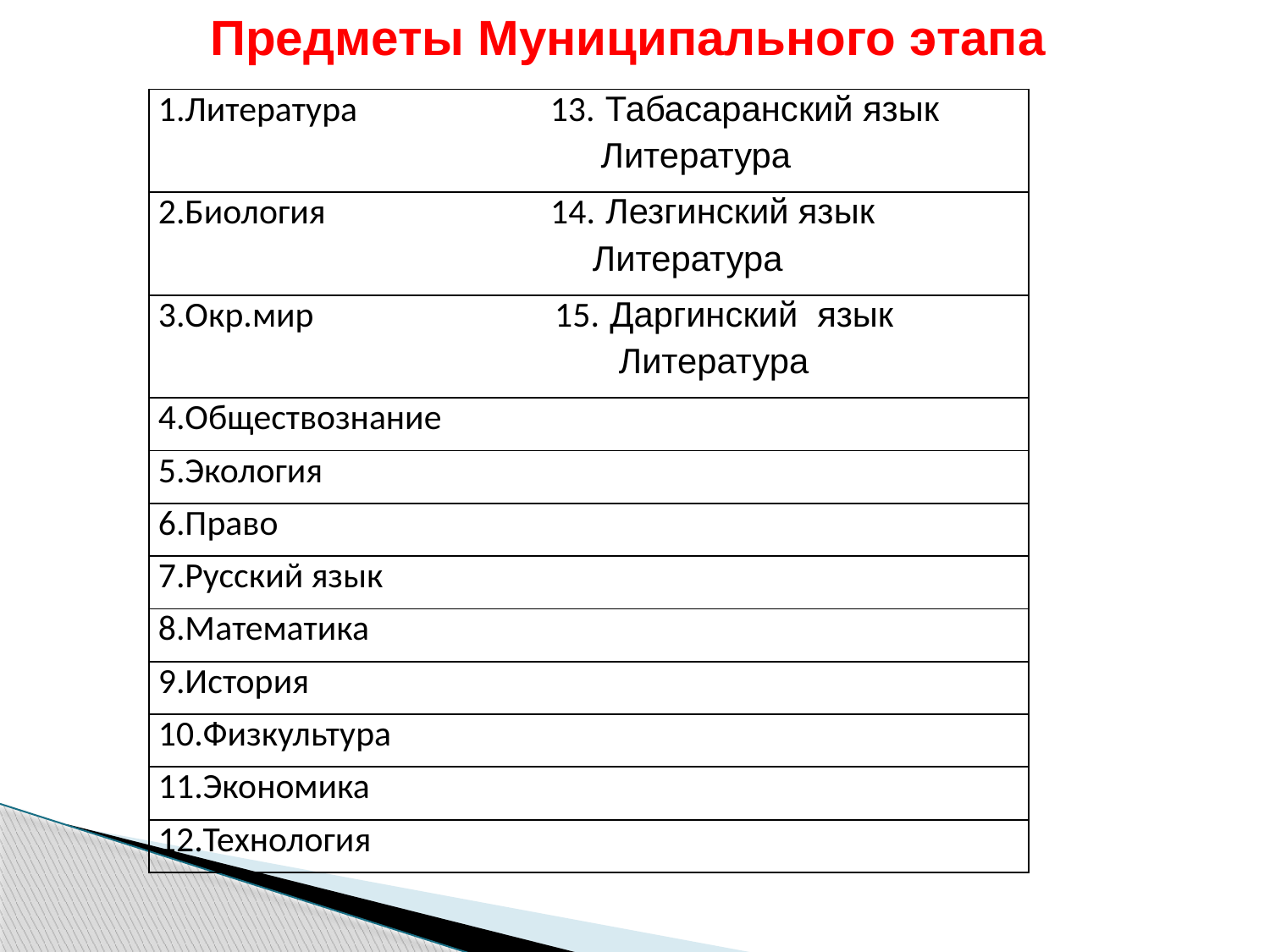

# Предметы Муниципального этапа
| 1.Литература 13. Табасаранский язык Литература |
| --- |
| 2.Биология 14. Лезгинский язык Литература |
| 3.Окр.мир 15. Даргинский язык Литература |
| 4.Обществознание |
| 5.Экология |
| 6.Право |
| 7.Русский язык |
| 8.Математика |
| 9.История |
| 10.Физкультура |
| 11.Экономика |
| 12.Технология |